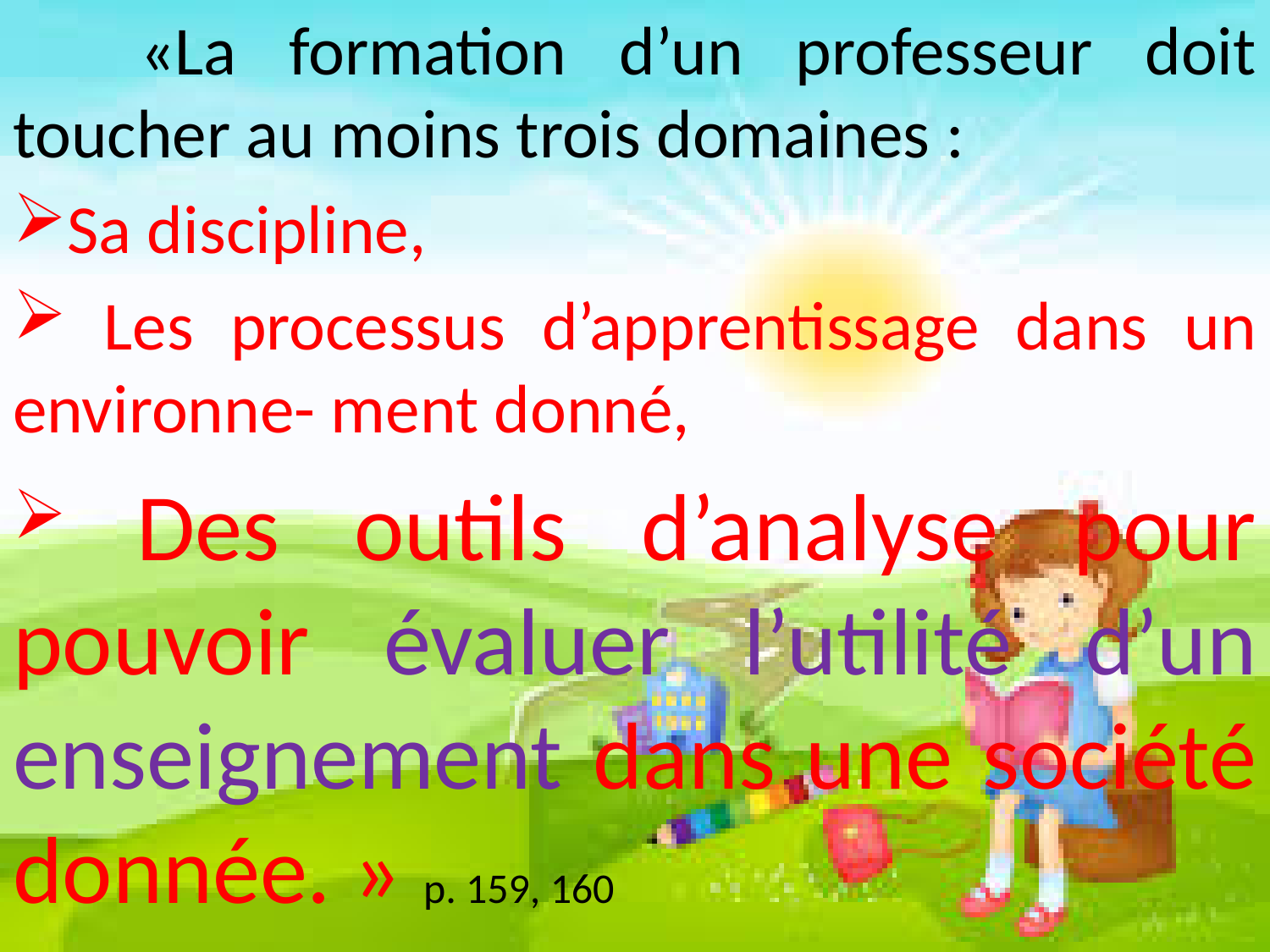

«La formation d’un professeur doit toucher au moins trois domaines :
Sa discipline,
 Les processus d’apprentissage dans un environne- ment donné,
 Des outils d’analyse pour pouvoir évaluer l’utilité d’un enseignement dans une société donnée. » p. 159, 160